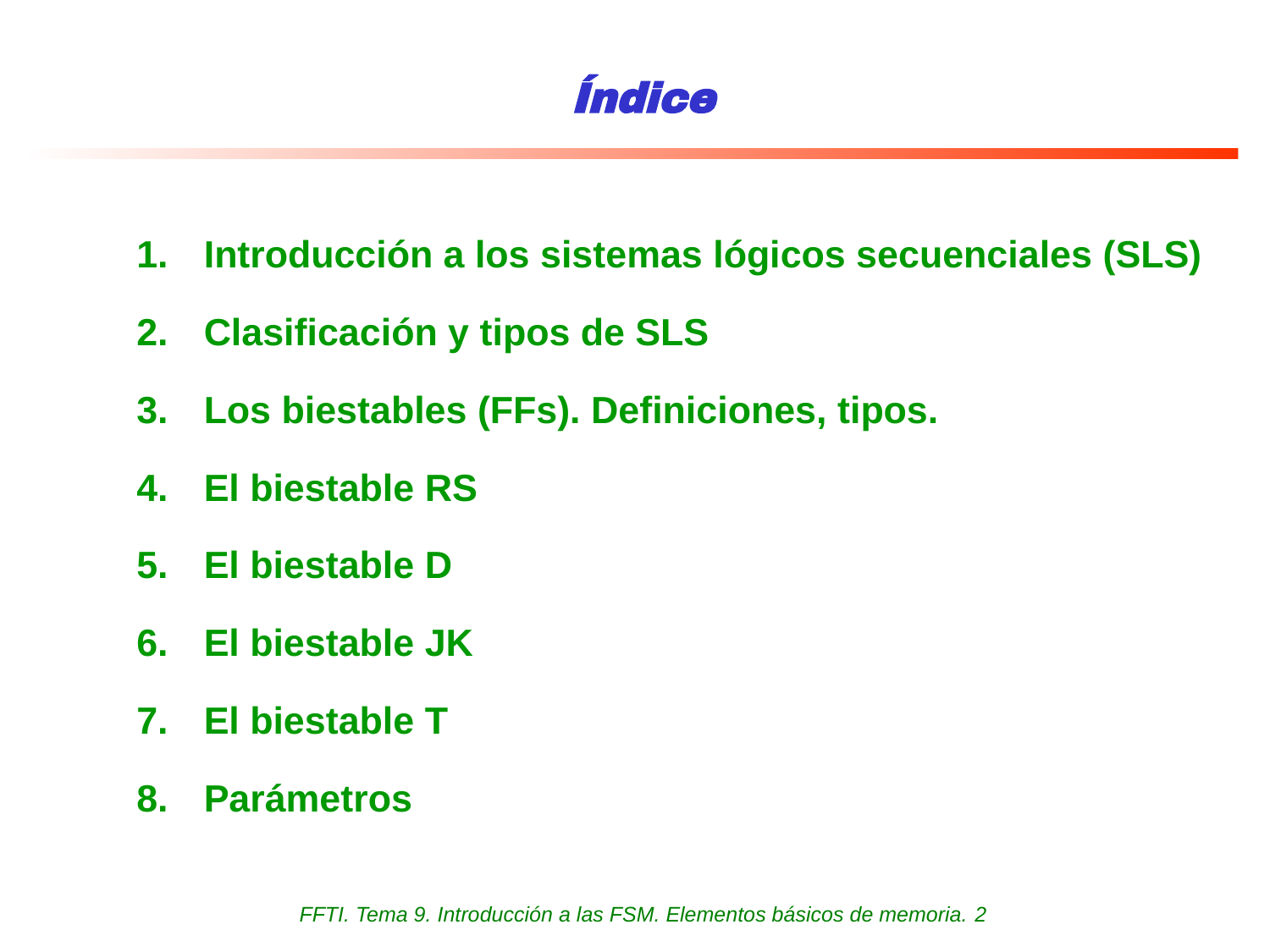

# Índice
Introducción a los sistemas lógicos secuenciales (SLS)
Clasificación y tipos de SLS
Los biestables (FFs). Definiciones, tipos.
El biestable RS
El biestable D
El biestable JK
El biestable T
Parámetros

FFTI. Tema 9. Introducción a las FSM. Elementos básicos de memoria. 2